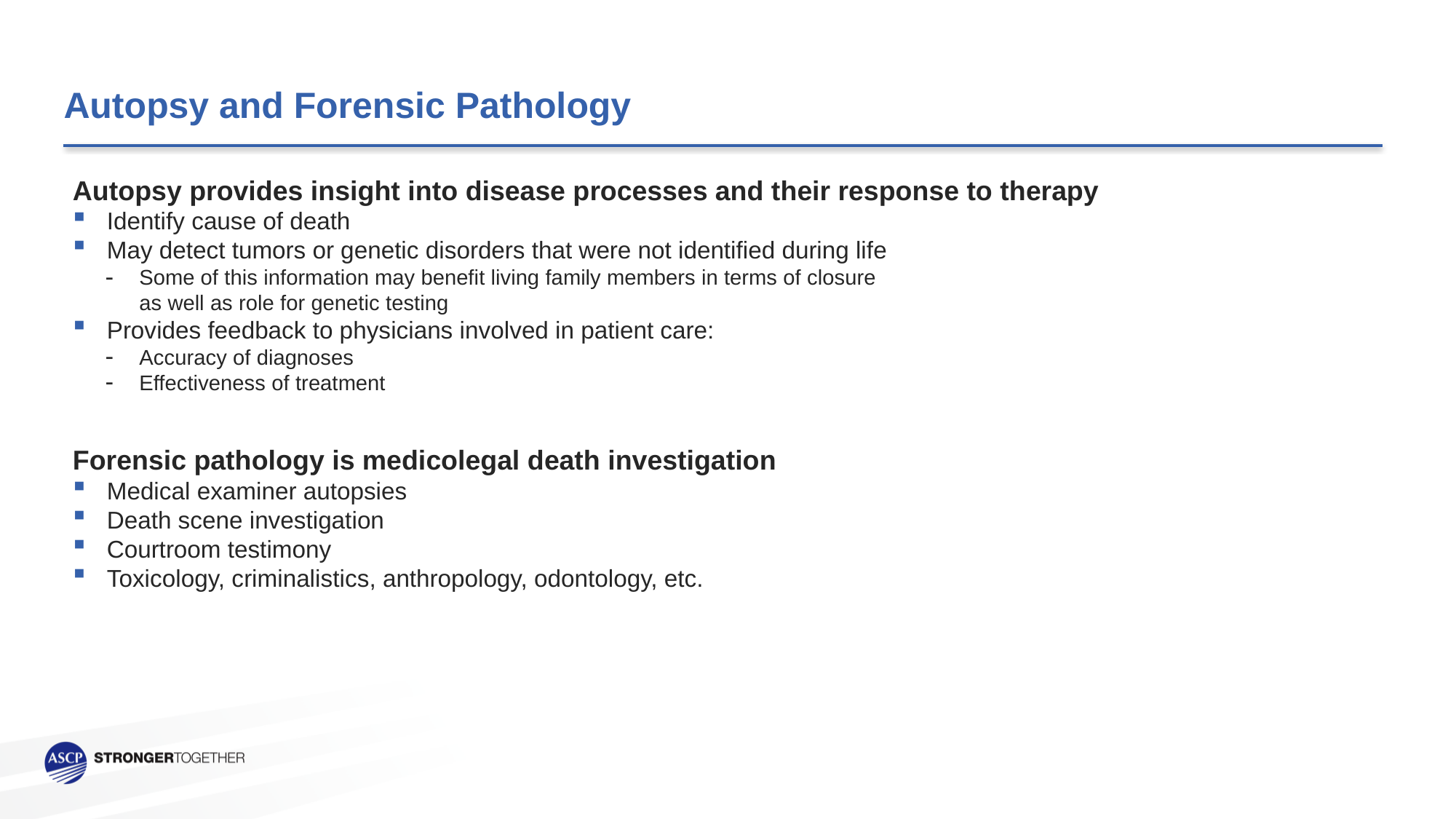

Autopsy and Forensic Pathology
Autopsy provides insight into disease processes and their response to therapy
Identify cause of death
May detect tumors or genetic disorders that were not identified during life
Some of this information may benefit living family members in terms of closure
as well as role for genetic testing
Provides feedback to physicians involved in patient care:
Accuracy of diagnoses
Effectiveness of treatment

Forensic pathology is medicolegal death investigation
Medical examiner autopsies
Death scene investigation
Courtroom testimony
Toxicology, criminalistics, anthropology, odontology, etc.